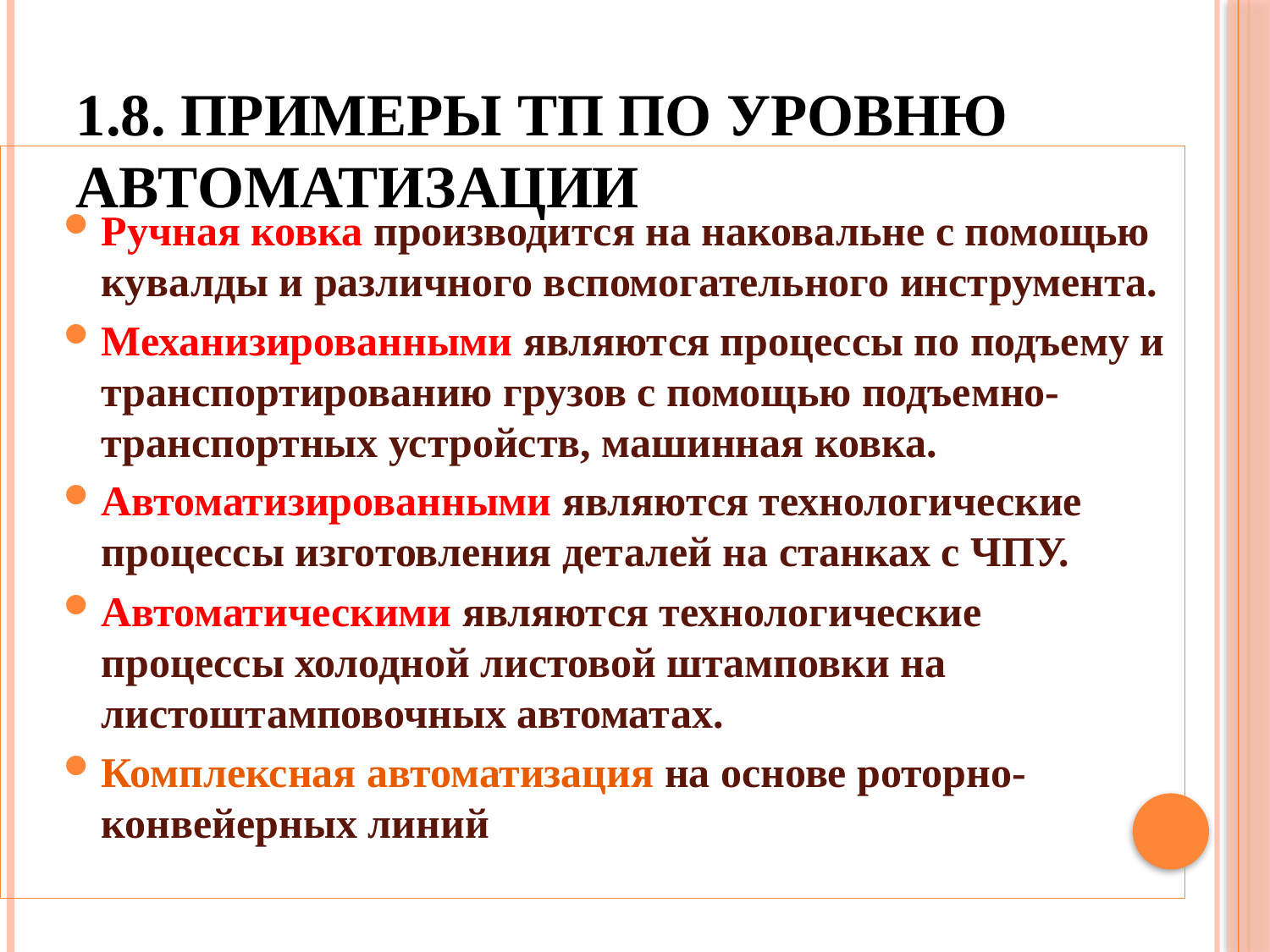

# 1.8. Примеры ТП по уровню автоматизации

Ручная ковка производится на наковальне с помощью кувалды и различного вспомогательного инструмента.
Механизированными являются процессы по подъему и транспортированию грузов с помощью подъемно-транспортных устройств, машинная ковка.
Автоматизированными являются технологические процессы изготовления деталей на станках с ЧПУ.
Автоматическими являются технологические процессы холодной листовой штамповки на листоштамповочных автоматах.
Комплексная автоматизация на основе роторно-конвейерных линий